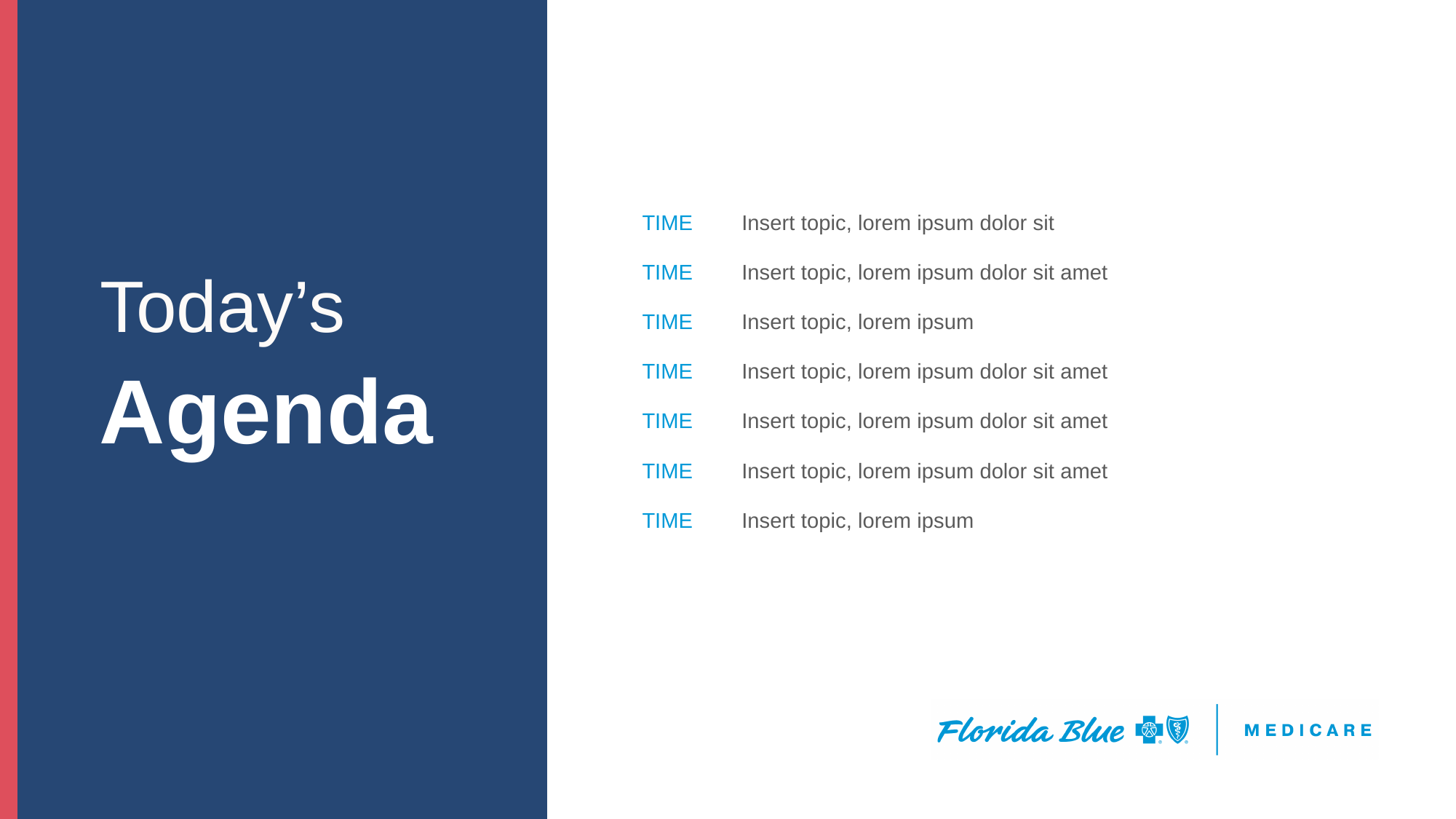

TIME
TIME
TIME
TIME
TIME
TIME
TIME
Insert topic, lorem ipsum dolor sit
Insert topic, lorem ipsum dolor sit amet
Insert topic, lorem ipsum
Insert topic, lorem ipsum dolor sit amet
Insert topic, lorem ipsum dolor sit amet
Insert topic, lorem ipsum dolor sit amet
Insert topic, lorem ipsum
Today’s
Agenda